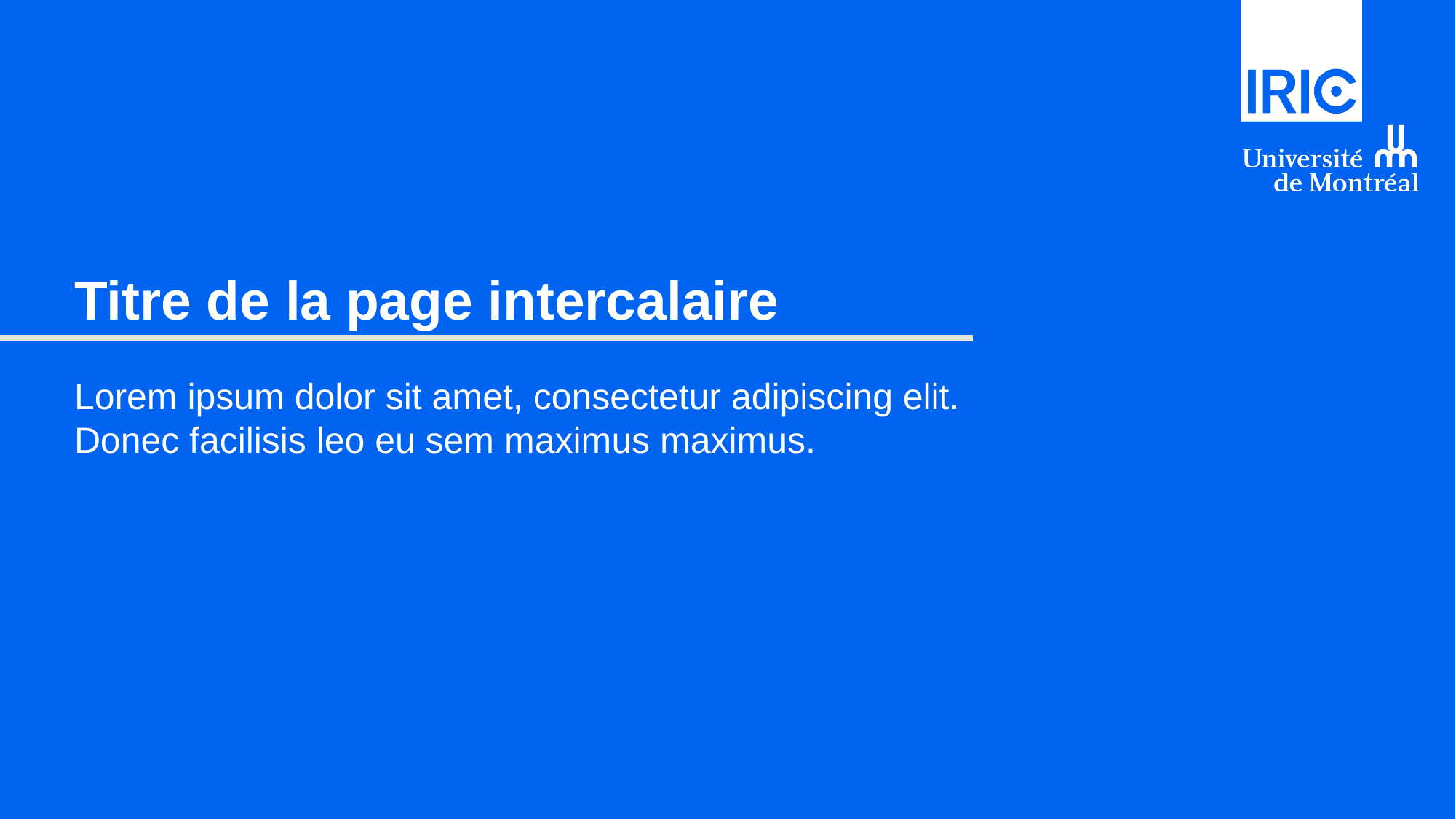

# Titre de la page intercalaire
Lorem ipsum dolor sit amet, consectetur adipiscing elit. Donec facilisis leo eu sem maximus maximus.